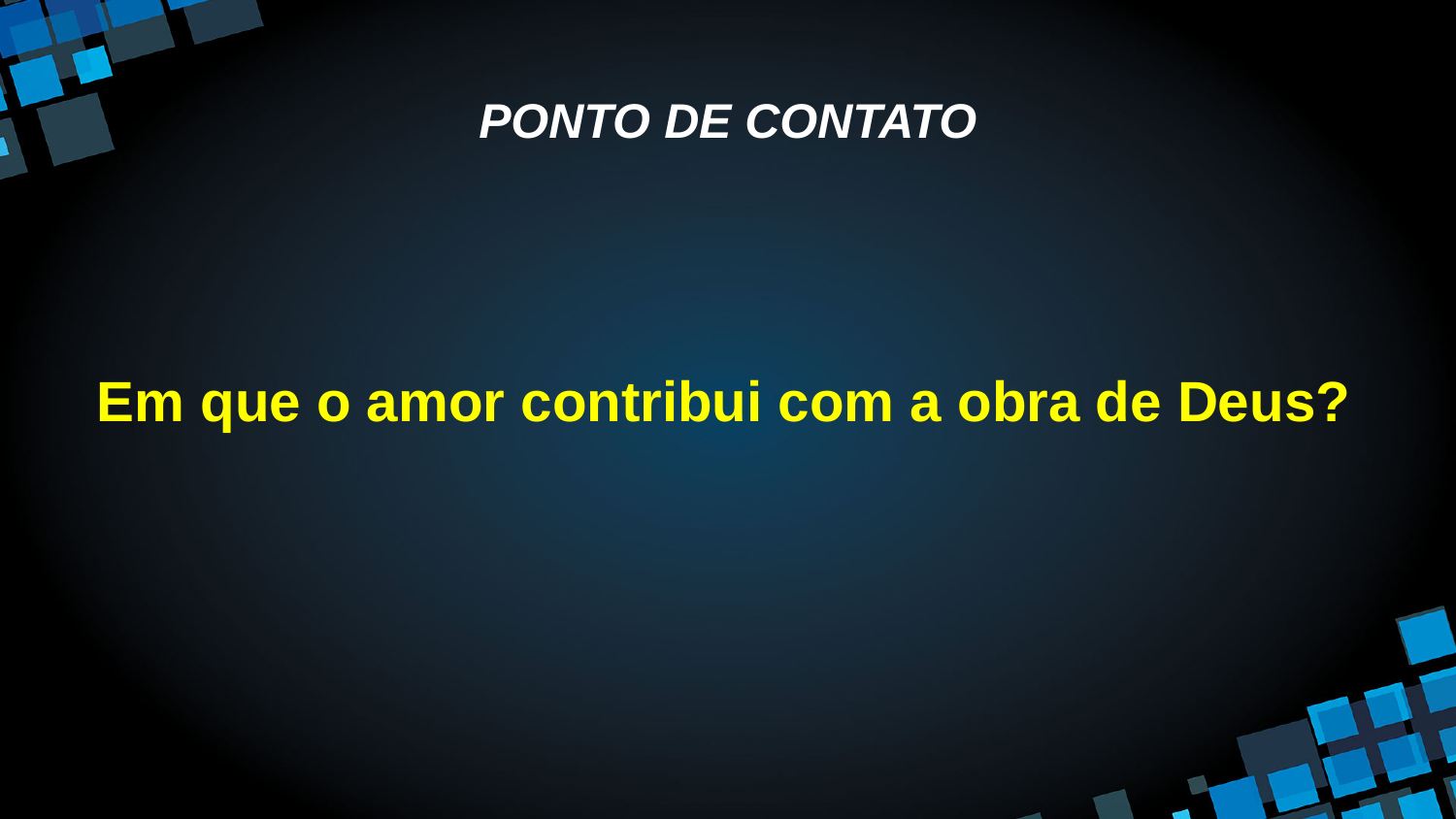

# PONTO DE CONTATO

Em que o amor contribui com a obra de Deus?